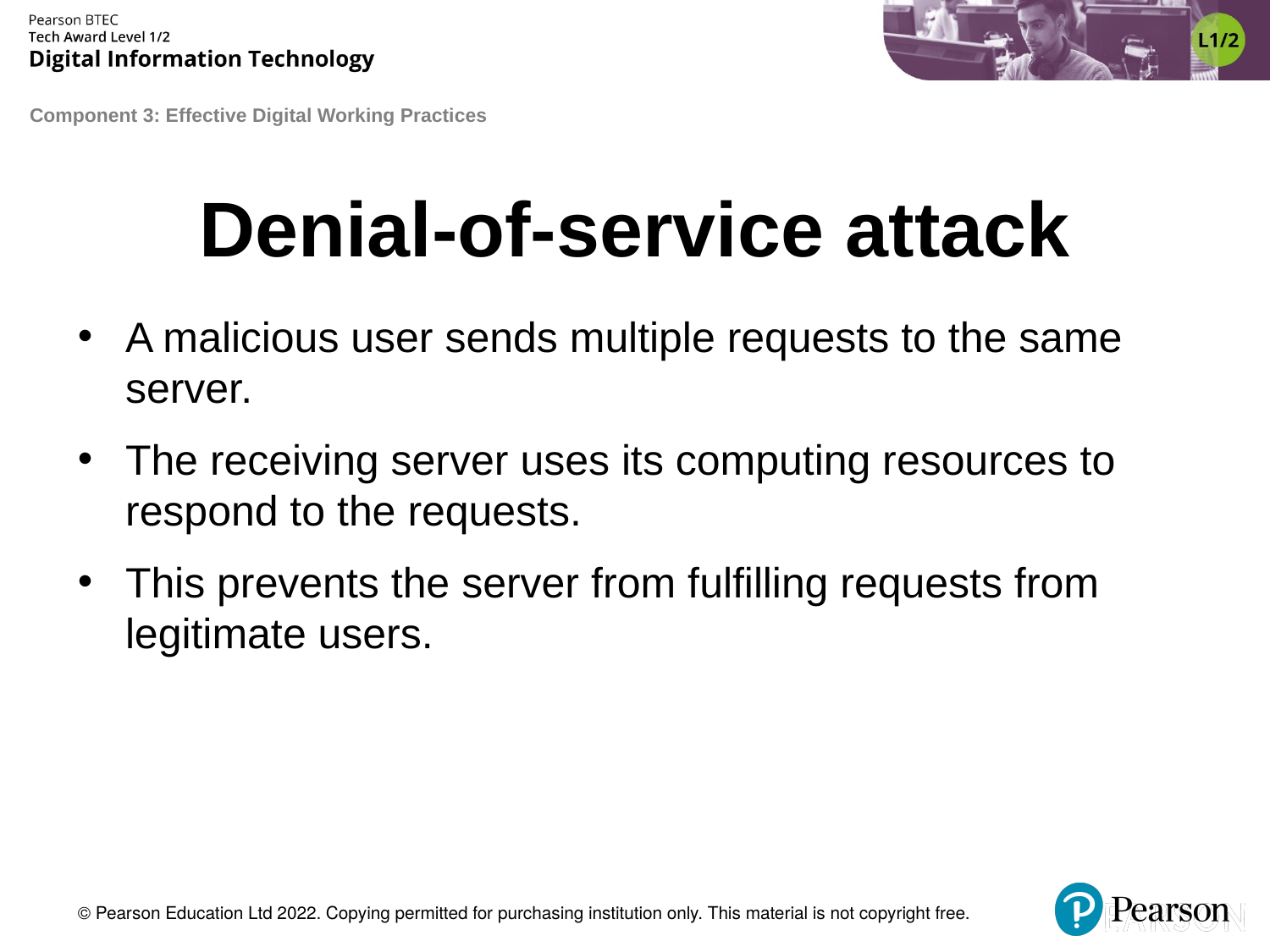

# Denial-of-service attack
A malicious user sends multiple requests to the same server.
The receiving server uses its computing resources to respond to the requests.
This prevents the server from fulfilling requests from legitimate users.
© Pearson Education Ltd 2022. Copying permitted for purchasing institution only. This material is not copyright free.